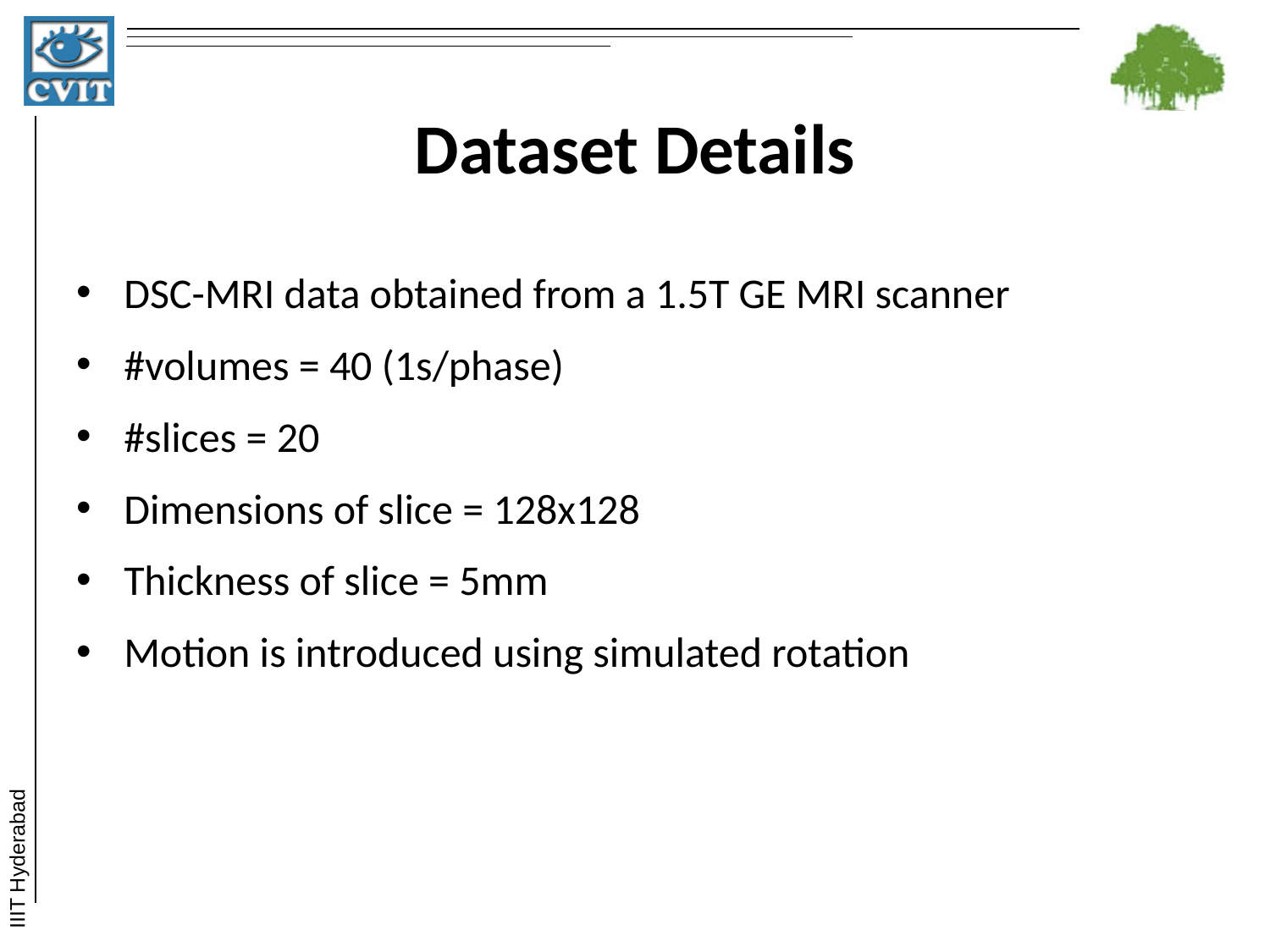

# Dataset Details
DSC-MRI data obtained from a 1.5T GE MRI scanner
#volumes = 40 (1s/phase)
#slices = 20
Dimensions of slice = 128x128
Thickness of slice = 5mm
Motion is introduced using simulated rotation